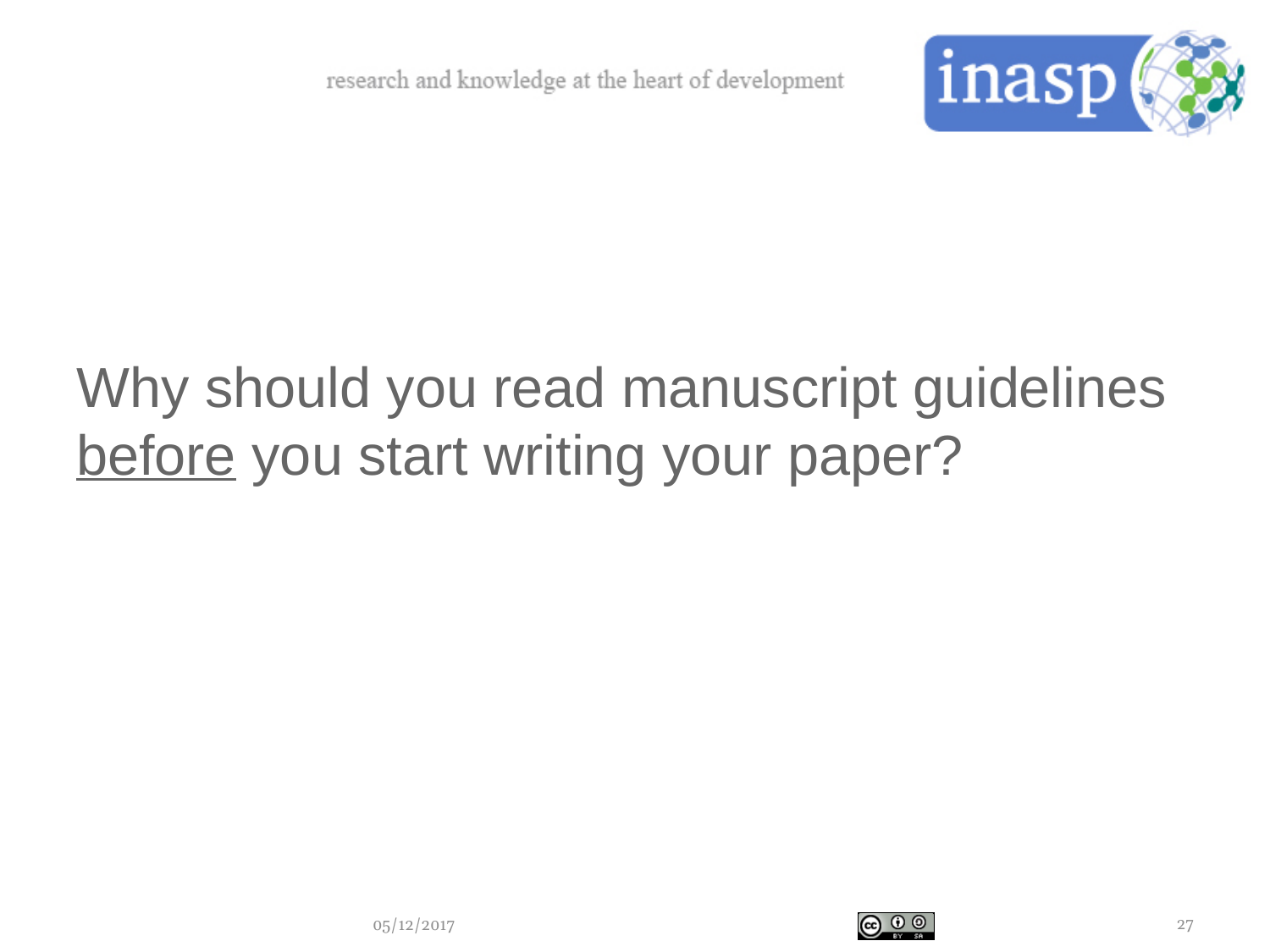

#

Why should you read manuscript guidelines before you start writing your paper?
05/12/2017

27